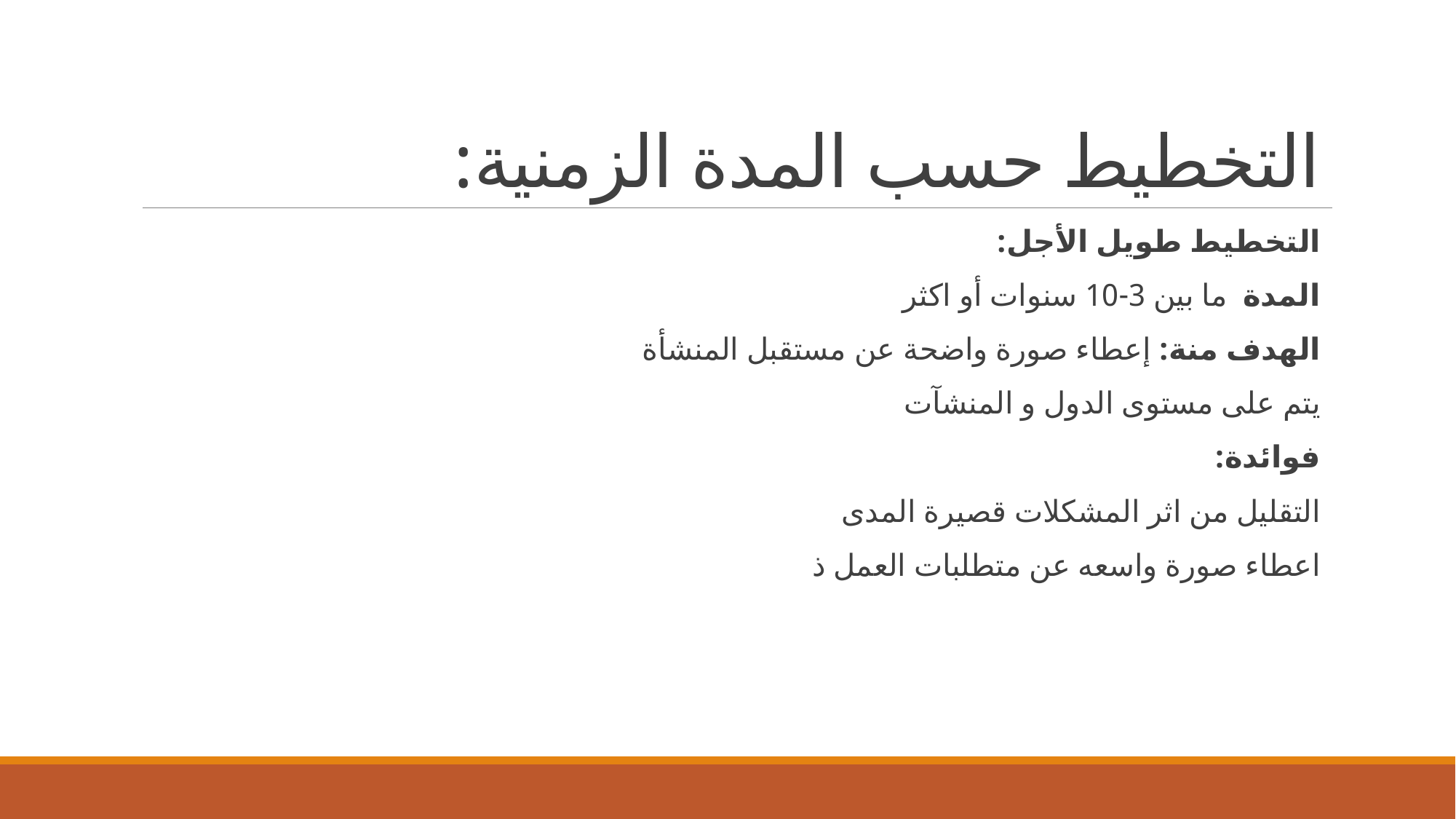

# التخطيط حسب المدة الزمنية:
التخطيط طويل الأجل:
المدة  ما بين 3-10 سنوات أو اكثر
الهدف منة: إعطاء صورة واضحة عن مستقبل المنشأة
يتم على مستوى الدول و المنشآت
فوائدة:
التقليل من اثر المشكلات قصيرة المدى
اعطاء صورة واسعه عن متطلبات العمل ذ